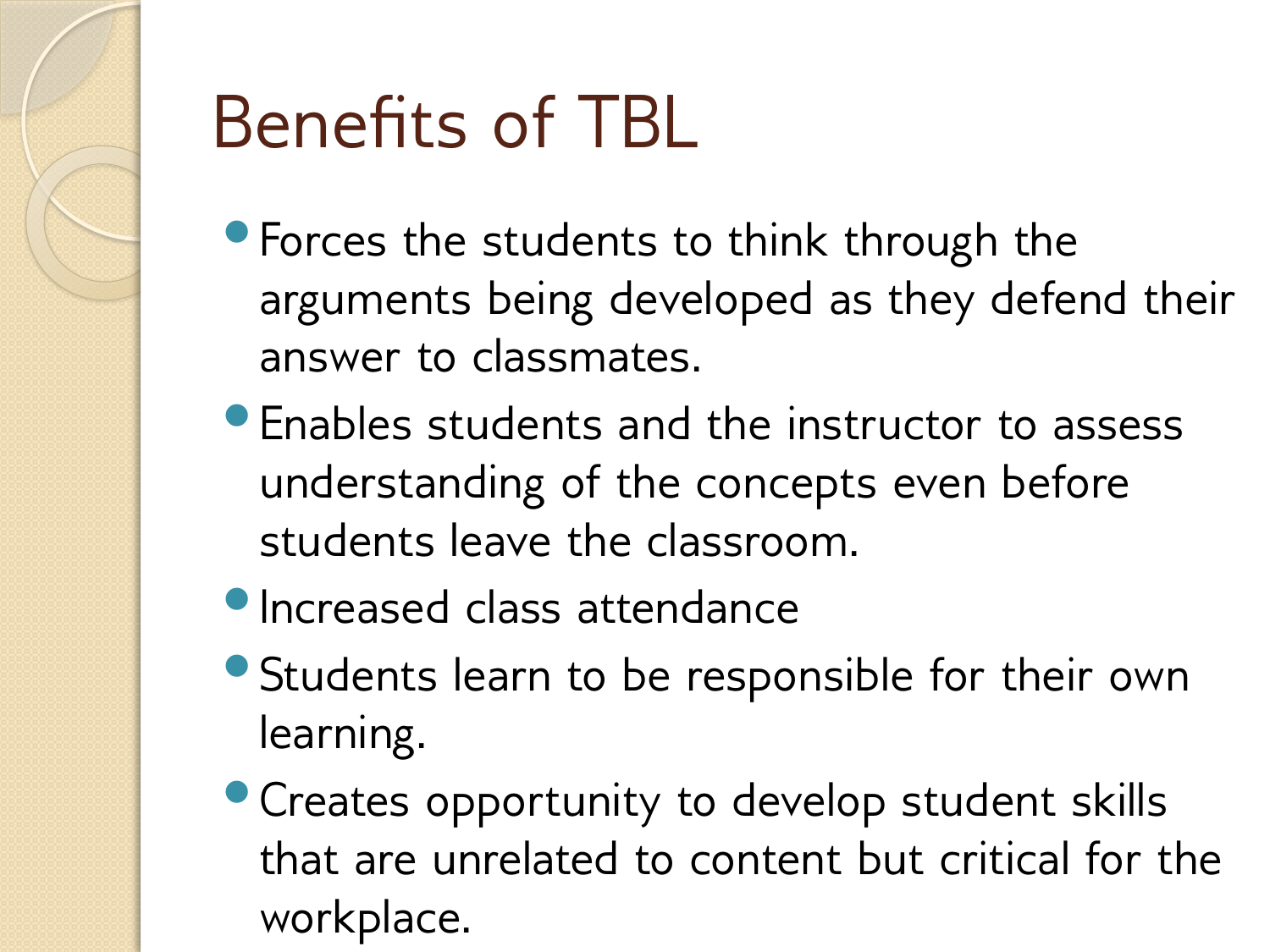

# Benefits of TBL
Forces the students to think through the arguments being developed as they defend their answer to classmates.
Enables students and the instructor to assess understanding of the concepts even before students leave the classroom.
Increased class attendance
Students learn to be responsible for their own learning.
Creates opportunity to develop student skills that are unrelated to content but critical for the workplace.